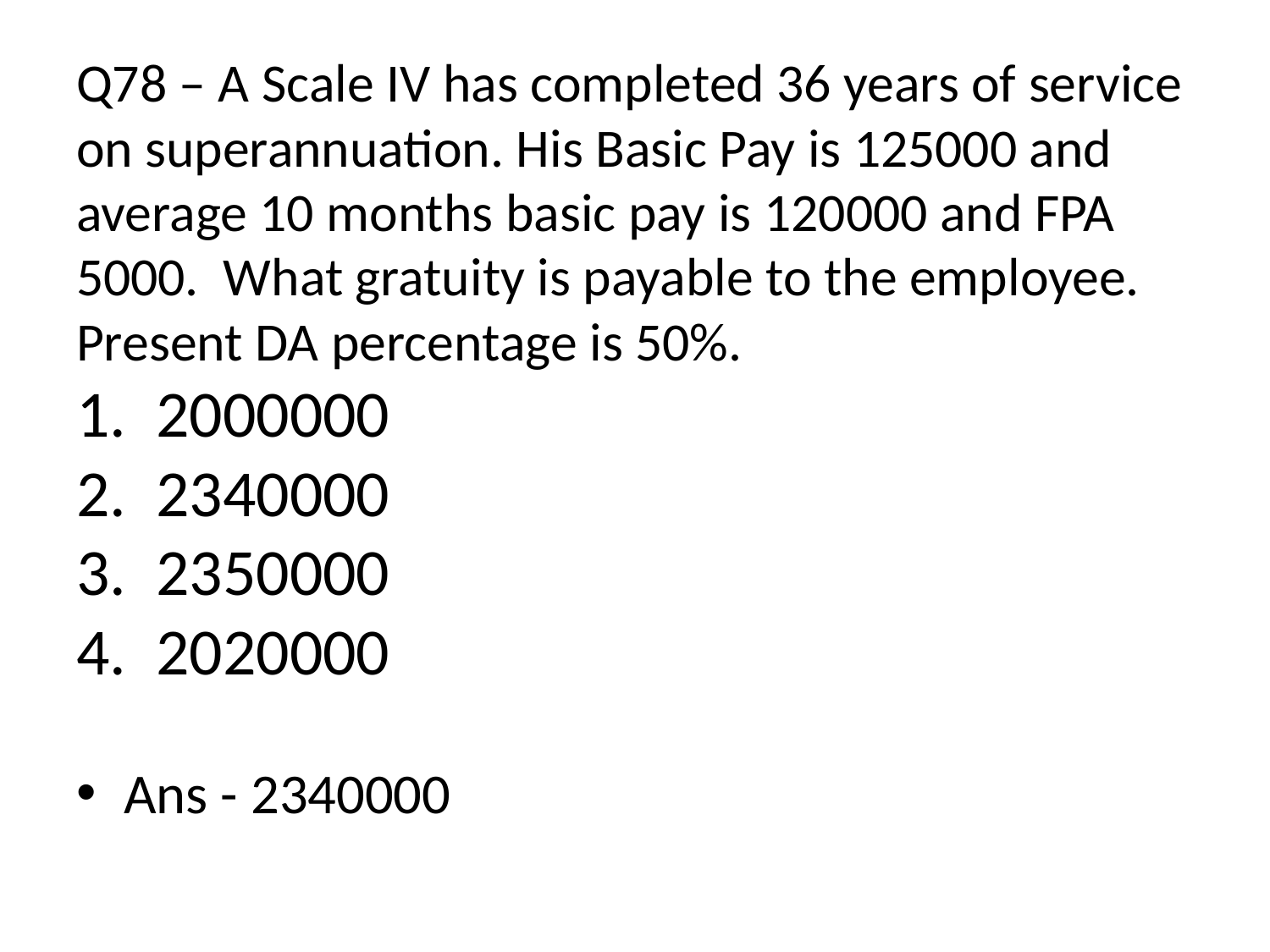

# Q78 – A Scale IV has completed 36 years of service on superannuation. His Basic Pay is 125000 and average 10 months basic pay is 120000 and FPA 5000.  What gratuity is payable to the employee.  Present DA percentage is 50%. 1.  2000000 2.  2340000 3.  2350000 4.  2020000
Ans - 2340000